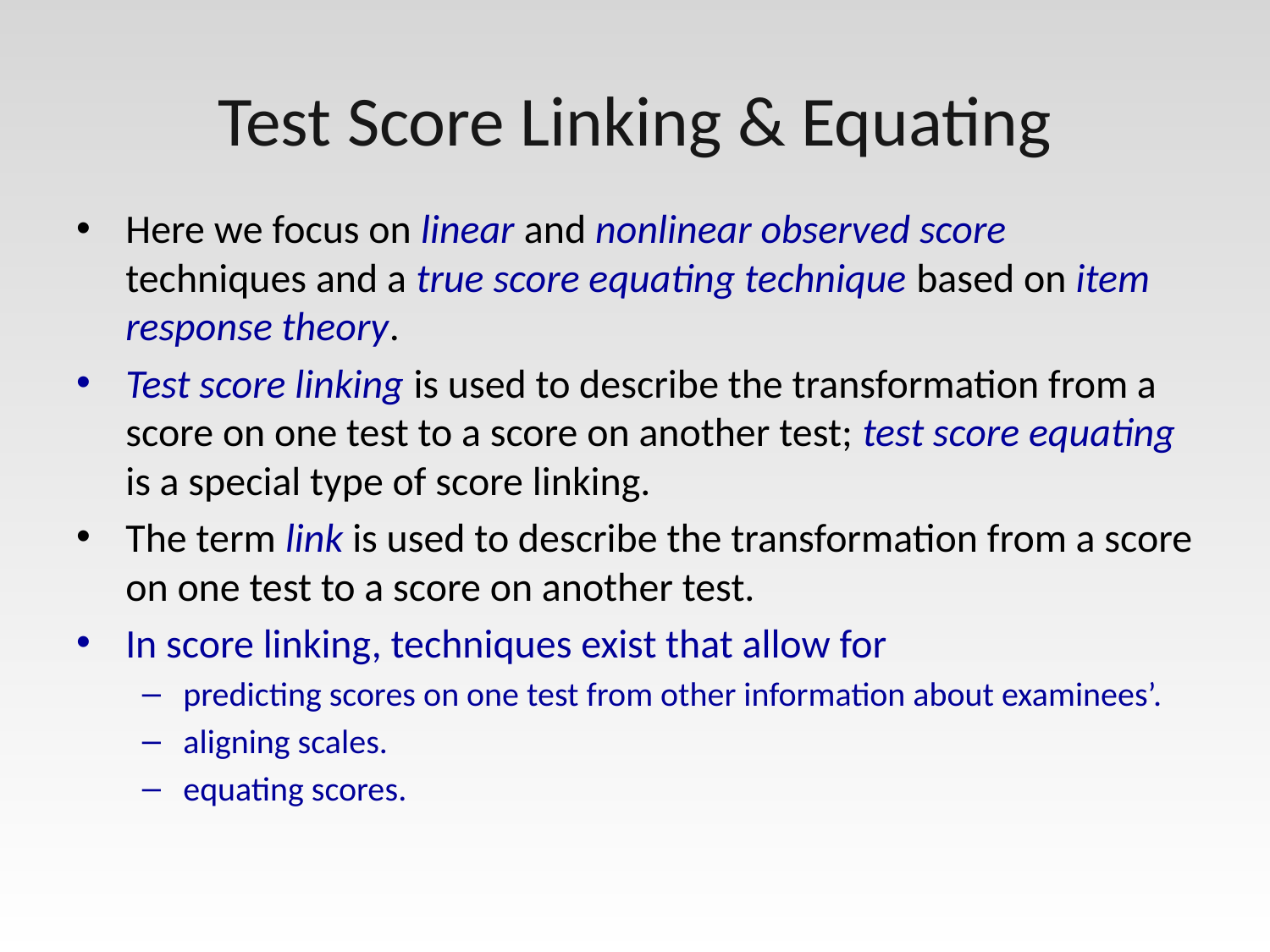

# Test Score Linking & Equating
Here we focus on linear and nonlinear observed score techniques and a true score equating technique based on item response theory.
Test score linking is used to describe the transformation from a score on one test to a score on another test; test score equating is a special type of score linking.
The term link is used to describe the transformation from a score on one test to a score on another test.
In score linking, techniques exist that allow for
predicting scores on one test from other information about examinees’.
aligning scales.
equating scores.